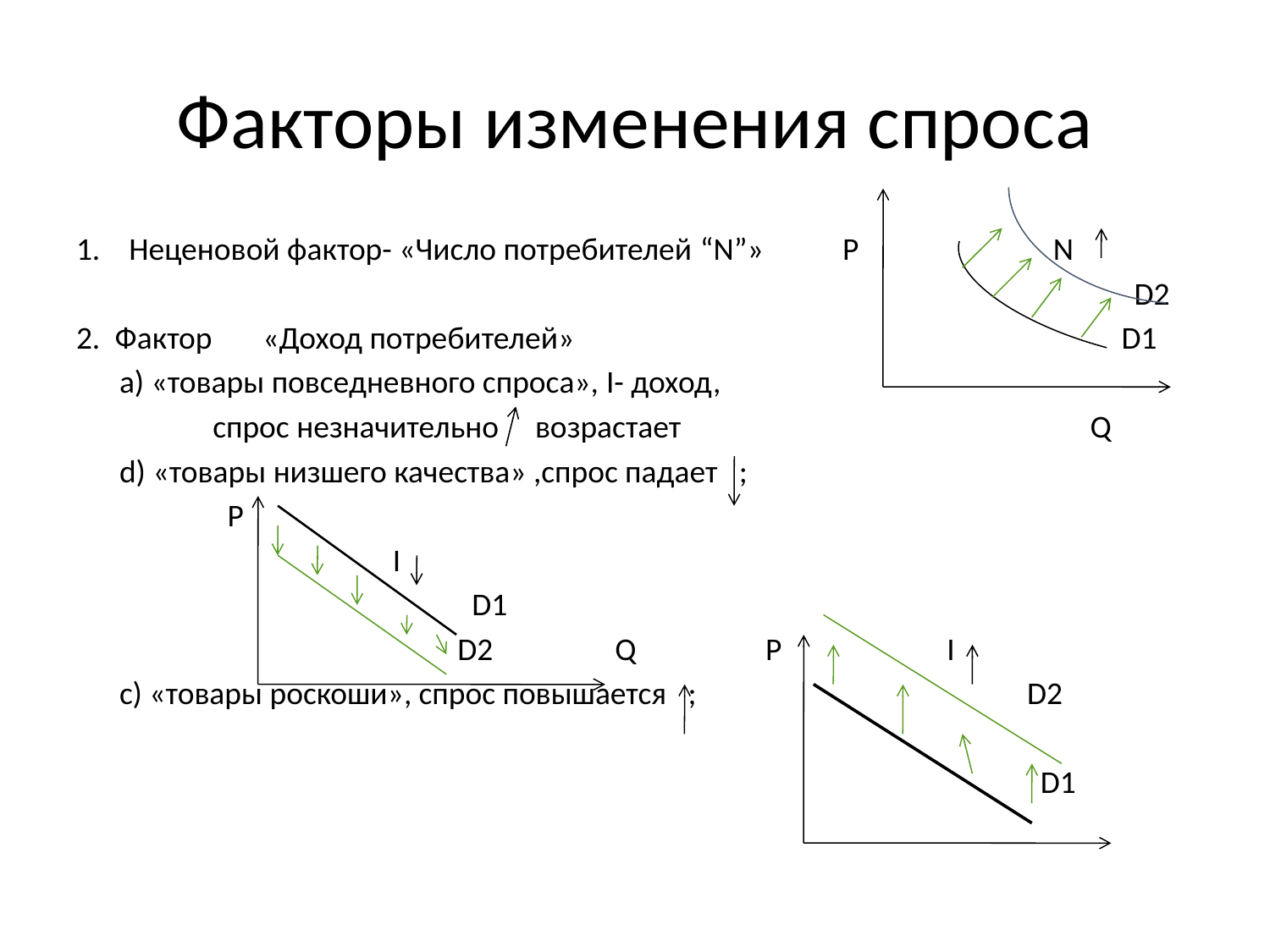

# Факторы изменения спроса

1.    Неценовой фактор- «Число потребителей “N”»           Р                           N
                                                                                                                                                   D2
2.  Фактор       «Доход потребителей»                                                                            D1
      а) «товары повседневного спроса», I- доход,
                   спрос незначительно     возрастает                                                         Q
      d) «товары низшего качества» ,спрос падает   ;
                     P
                                            I
                                                       D1
                                                     D2                 Q                  P                       I
      с) «товары роскоши», спрос повышается   ;                                              D2

                                                                                                                                      D1